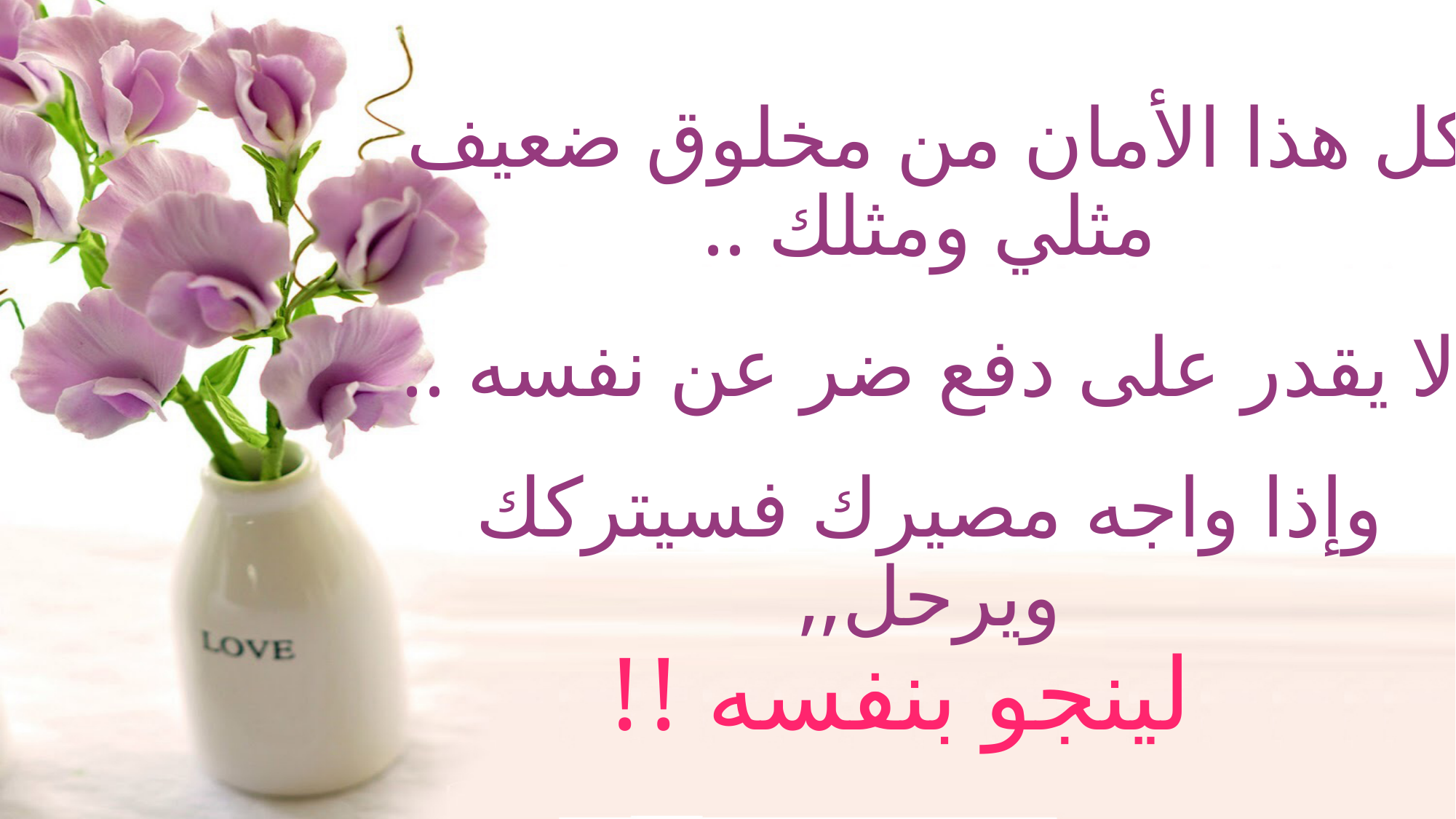

# كل هذا الأمان من مخلوق ضعيف مثلي ومثلك .. لا يقدر على دفع ضر عن نفسه .. وإذا واجه مصيرك فسيتركك ويرحل,, لينجو بنفسه !!